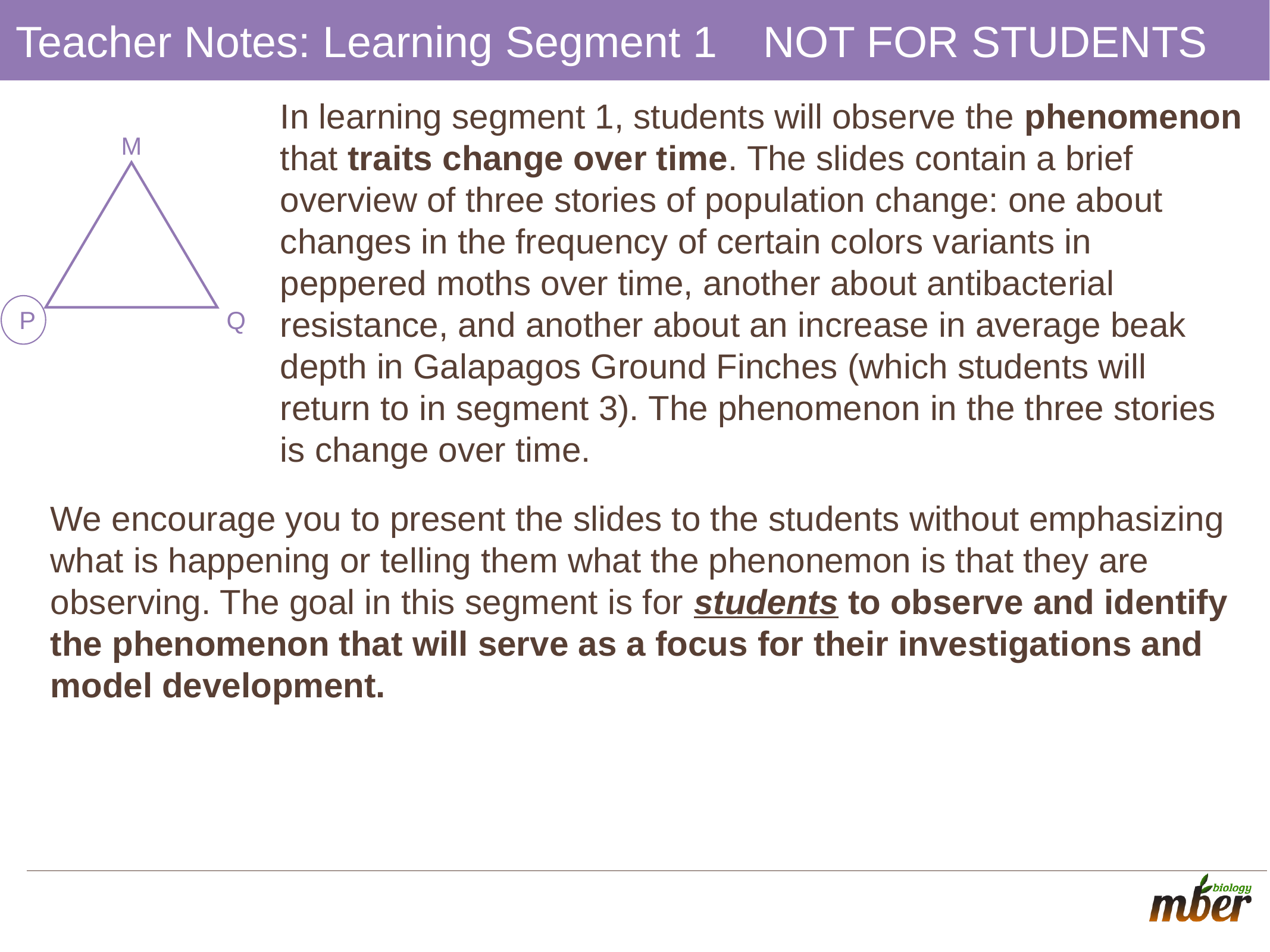

# Teacher Notes: Learning Segment 1  		NOT FOR STUDENTS
In learning segment 1, students will observe the phenomenon that traits change over time. The slides contain a brief overview of three stories of population change: one about changes in the frequency of certain colors variants in peppered moths over time, another about antibacterial resistance, and another about an increase in average beak depth in Galapagos Ground Finches (which students will return to in segment 3). The phenomenon in the three stories is change over time.
M

Q
P

We encourage you to present the slides to the students without emphasizing what is happening or telling them what the phenonemon is that they are observing. The goal in this segment is for students to observe and identify the phenomenon that will serve as a focus for their investigations and model development.